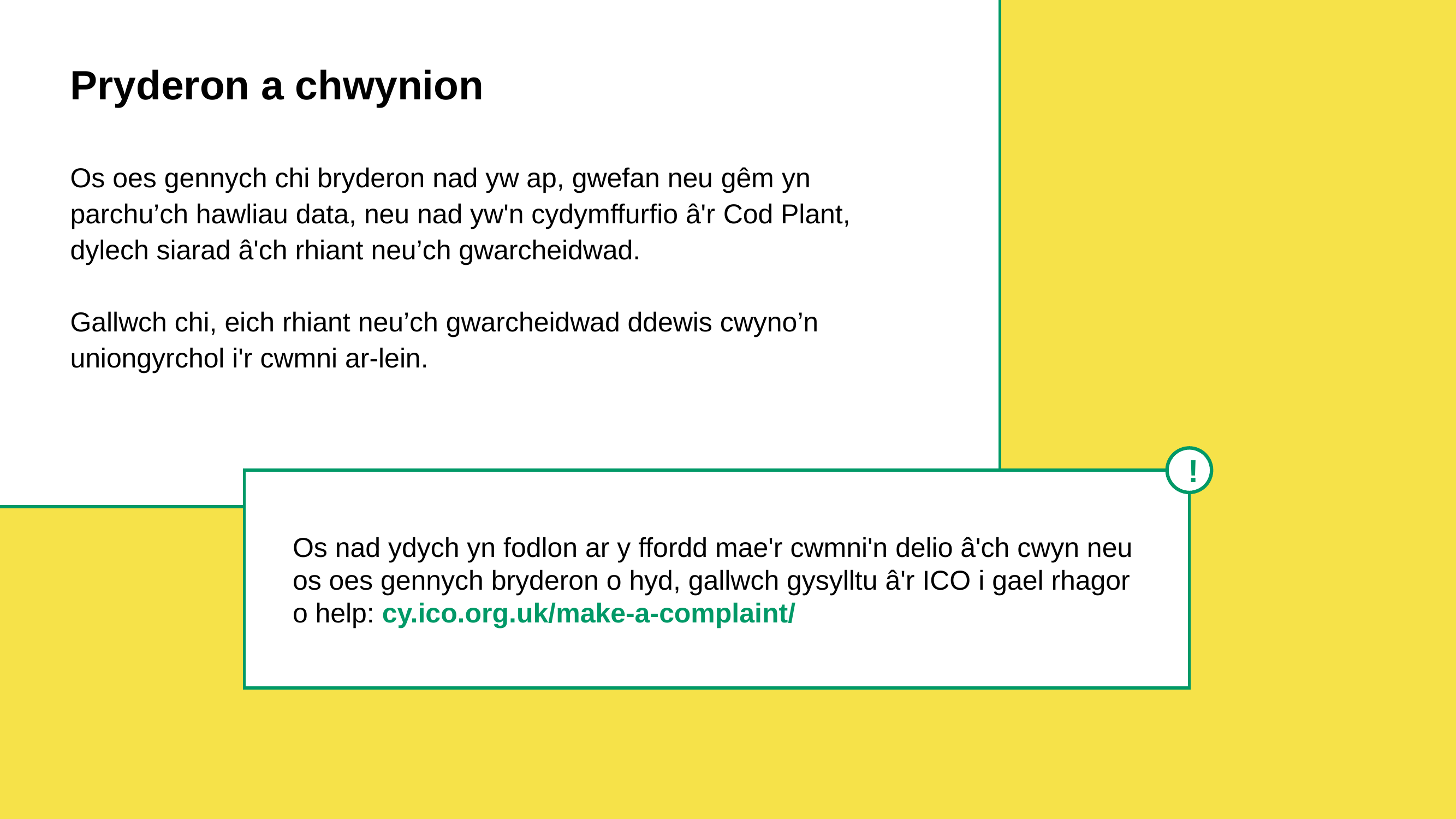

Pryderon a chwynion

Os oes gennych chi bryderon nad yw ap, gwefan neu gêm yn parchu’ch hawliau data, neu nad yw'n cydymffurfio â'r Cod Plant, dylech siarad â'ch rhiant neu’ch gwarcheidwad.

Gallwch chi, eich rhiant neu’ch gwarcheidwad ddewis cwyno’n uniongyrchol i'r cwmni ar-lein.

!
Os nad ydych yn fodlon ar y ffordd mae'r cwmni'n delio â'ch cwyn neu os oes gennych bryderon o hyd, gallwch gysylltu â'r ICO i gael rhagor o help: cy.ico.org.uk/make-a-complaint/